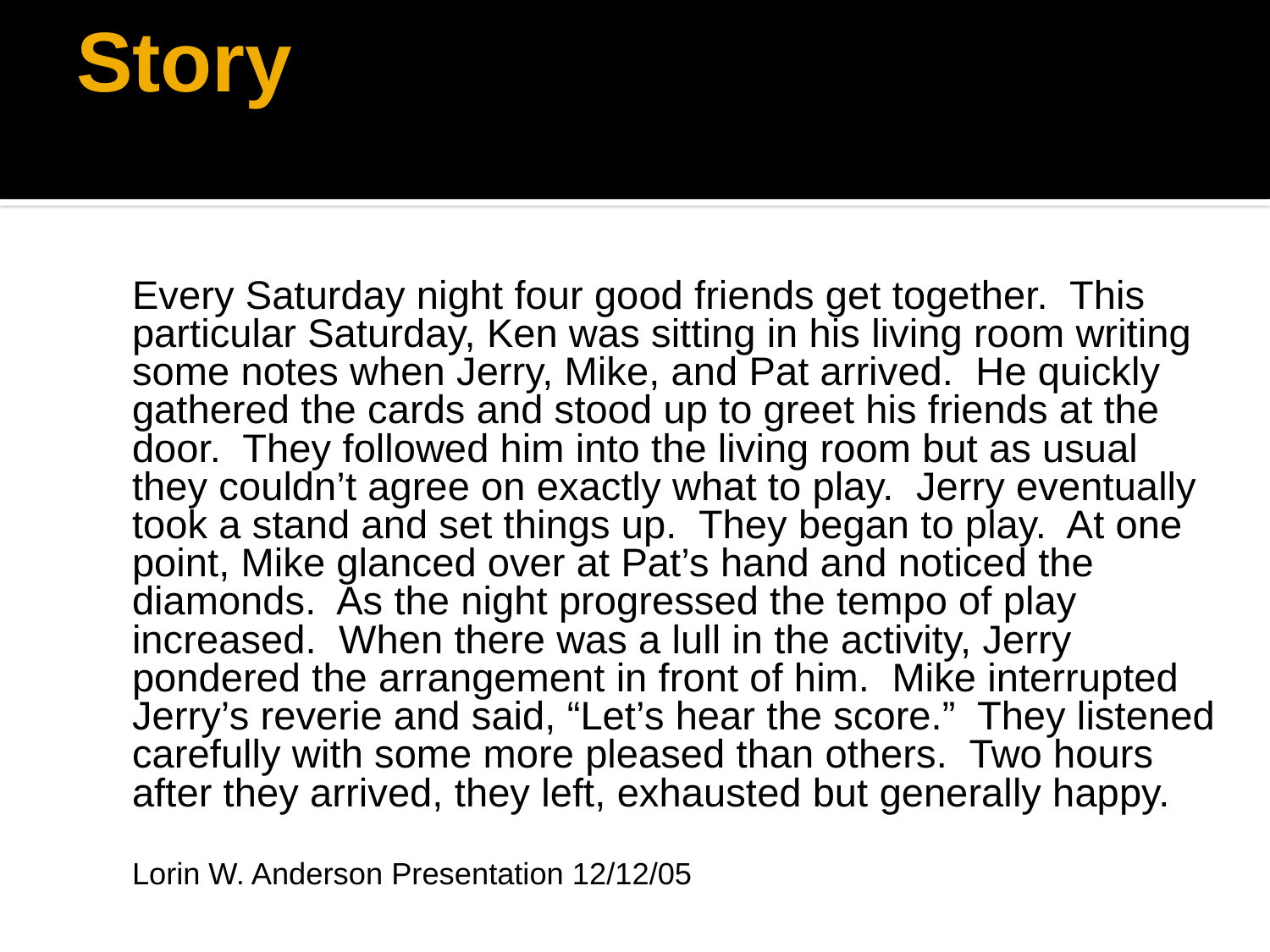

# Story

		Every Saturday night four good friends get together.  This particular Saturday, Ken was sitting in his living room writing some notes when Jerry, Mike, and Pat arrived.  He quickly gathered the cards and stood up to greet his friends at the door.  They followed him into the living room but as usual they couldn’t agree on exactly what to play.  Jerry eventually took a stand and set things up.  They began to play.  At one point, Mike glanced over at Pat’s hand and noticed the diamonds.  As the night progressed the tempo of play increased.  When there was a lull in the activity, Jerry pondered the arrangement in front of him.  Mike interrupted Jerry’s reverie and said, “Let’s hear the score.”  They listened carefully with some more pleased than others.  Two hours after they arrived, they left, exhausted but generally happy.

					Lorin W. Anderson Presentation 12/12/05